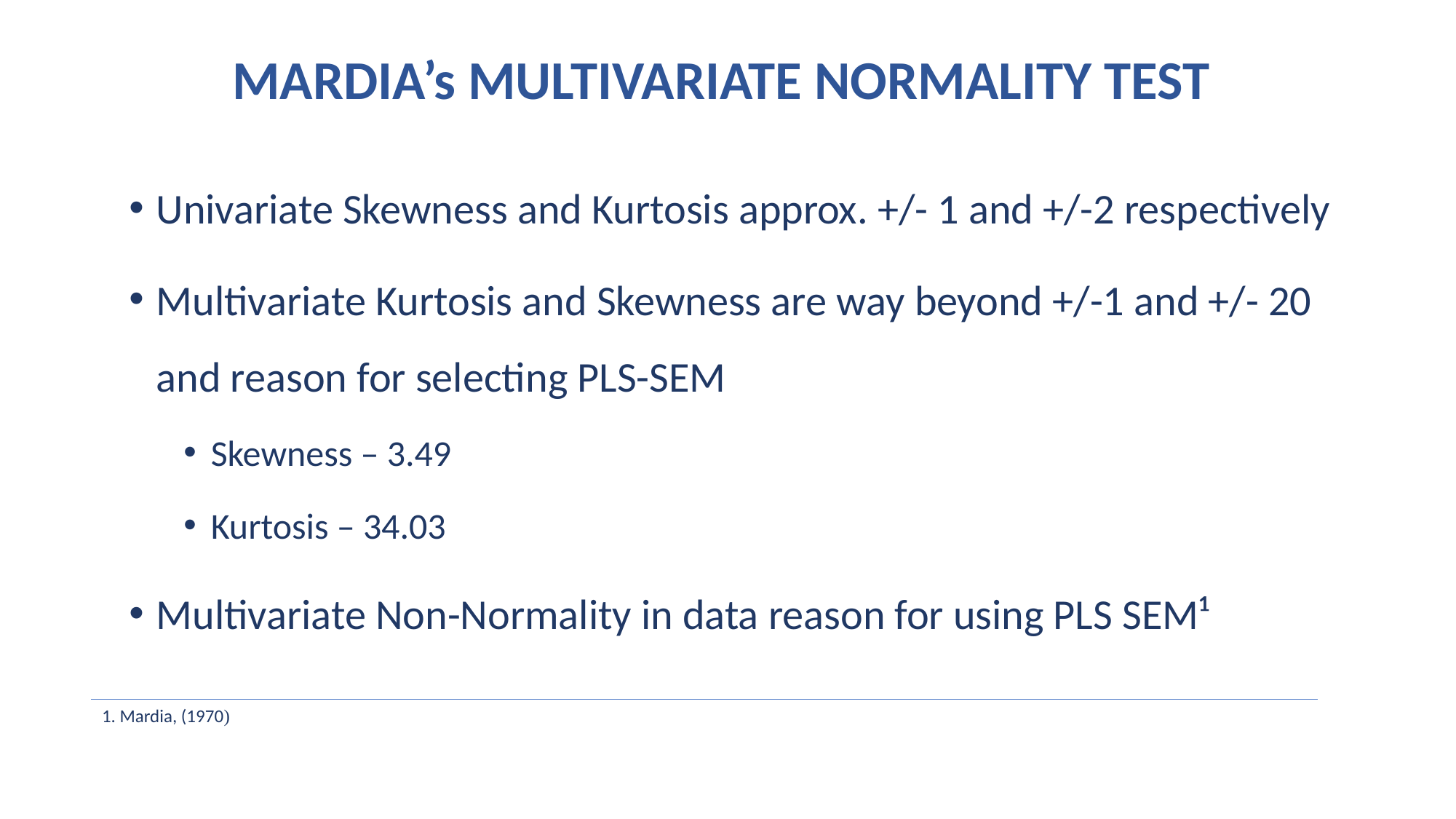

# MARDIA’s MULTIVARIATE NORMALITY TEST
Univariate Skewness and Kurtosis approx. +/- 1 and +/-2 respectively
Multivariate Kurtosis and Skewness are way beyond +/-1 and +/- 20 and reason for selecting PLS-SEM
Skewness – 3.49
Kurtosis – 34.03
Multivariate Non-Normality in data reason for using PLS SEM¹
1. Mardia, (1970)